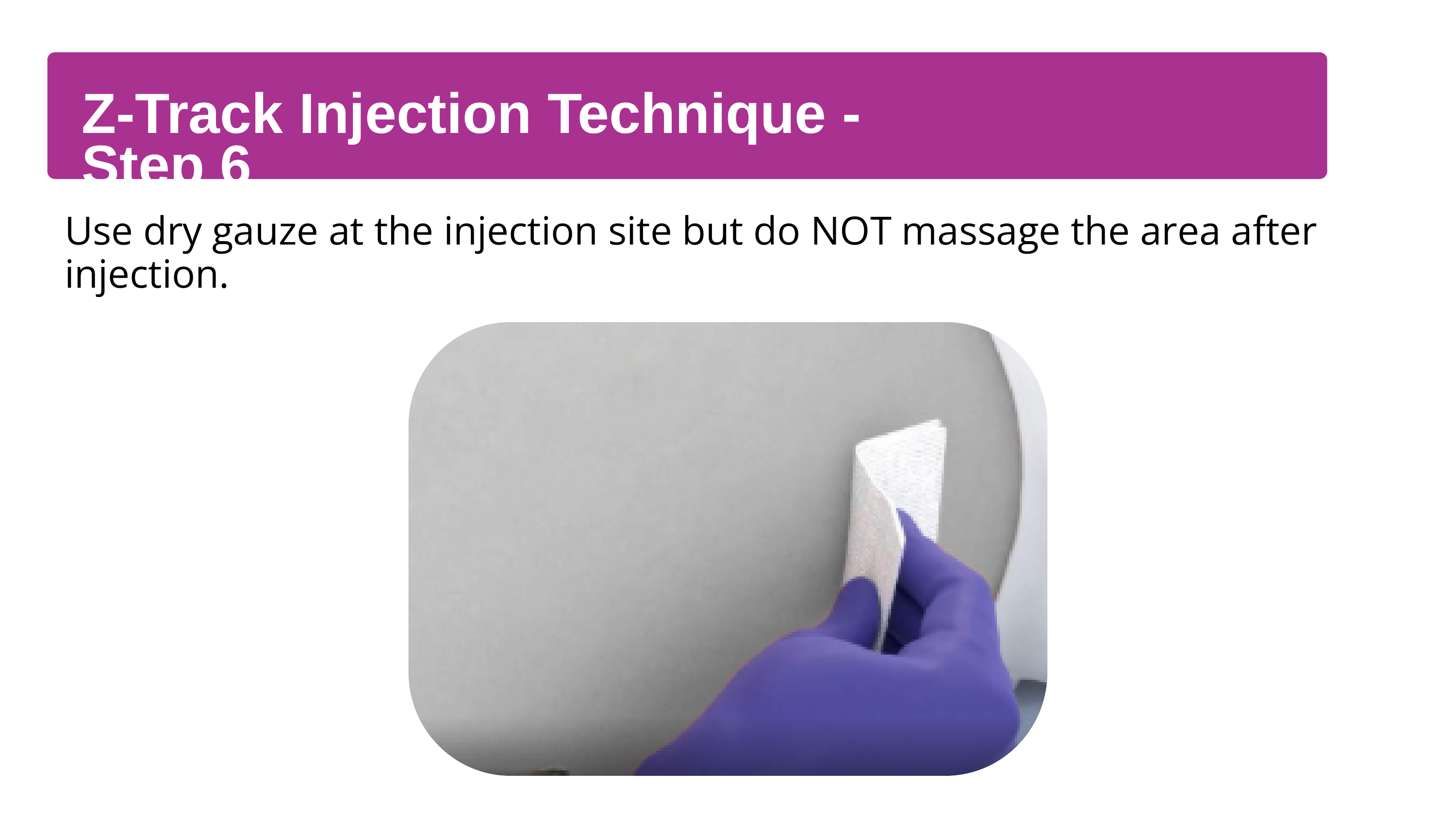

Z-Track Injection Technique - Step 6
Use dry gauze at the injection site but do NOT massage the area after injection.